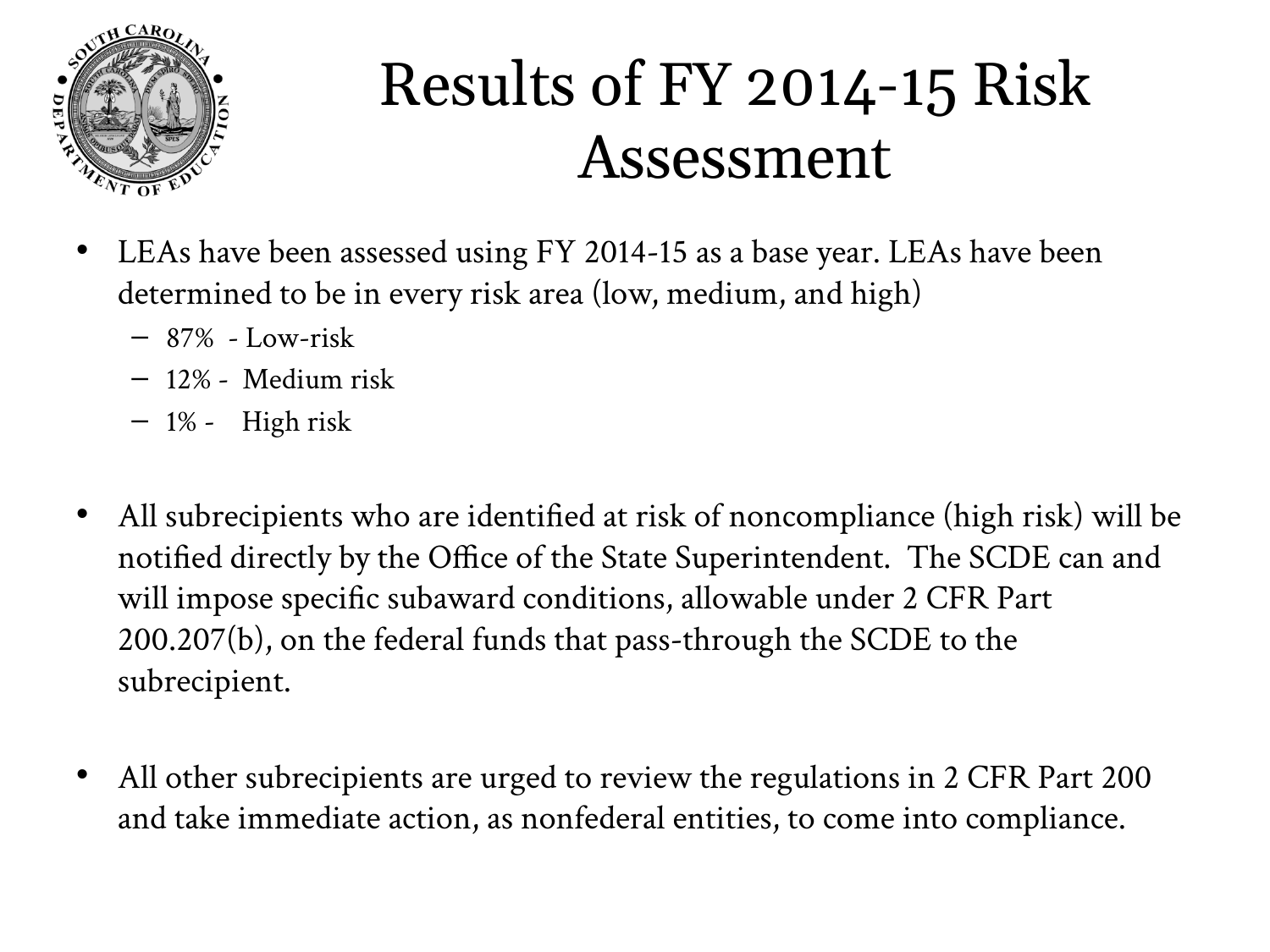

# Results of FY 2014-15 Risk Assessment
LEAs have been assessed using FY 2014-15 as a base year. LEAs have been determined to be in every risk area (low, medium, and high)
87%  - Low-risk
12% -  Medium risk
1% -    High risk

All subrecipients who are identified at risk of noncompliance (high risk) will be notified directly by the Office of the State Superintendent.  The SCDE can and will impose specific subaward conditions, allowable under 2 CFR Part 200.207(b), on the federal funds that pass-through the SCDE to the subrecipient.

All other subrecipients are urged to review the regulations in 2 CFR Part 200 and take immediate action, as nonfederal entities, to come into compliance.